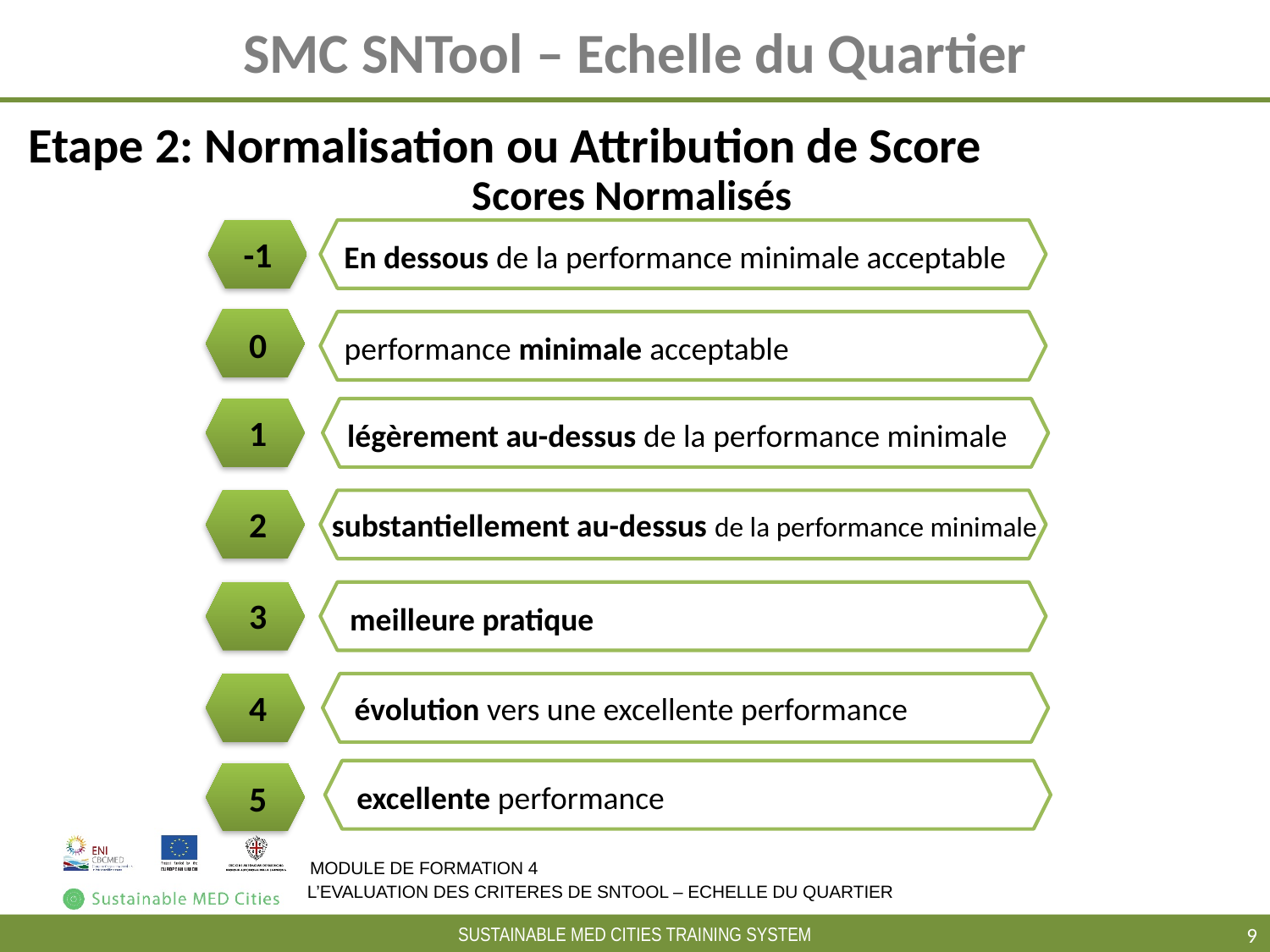

# SMC SNTool – Echelle du Quartier
Etape 2: Normalisation ou Attribution de Score
Scores Normalisés

-1
En dessous de la performance minimale acceptable

0
performance minimale acceptable

1
légèrement au-dessus de la performance minimale

2
substantiellement au-dessus de la performance minimale

3
meilleure pratique

4
évolution vers une excellente performance

5
excellente performance
MODULE DE FORMATION 4
L’EVALUATION DES CRITERES DE SNTOOL – ECHELLE DU QUARTIER
9